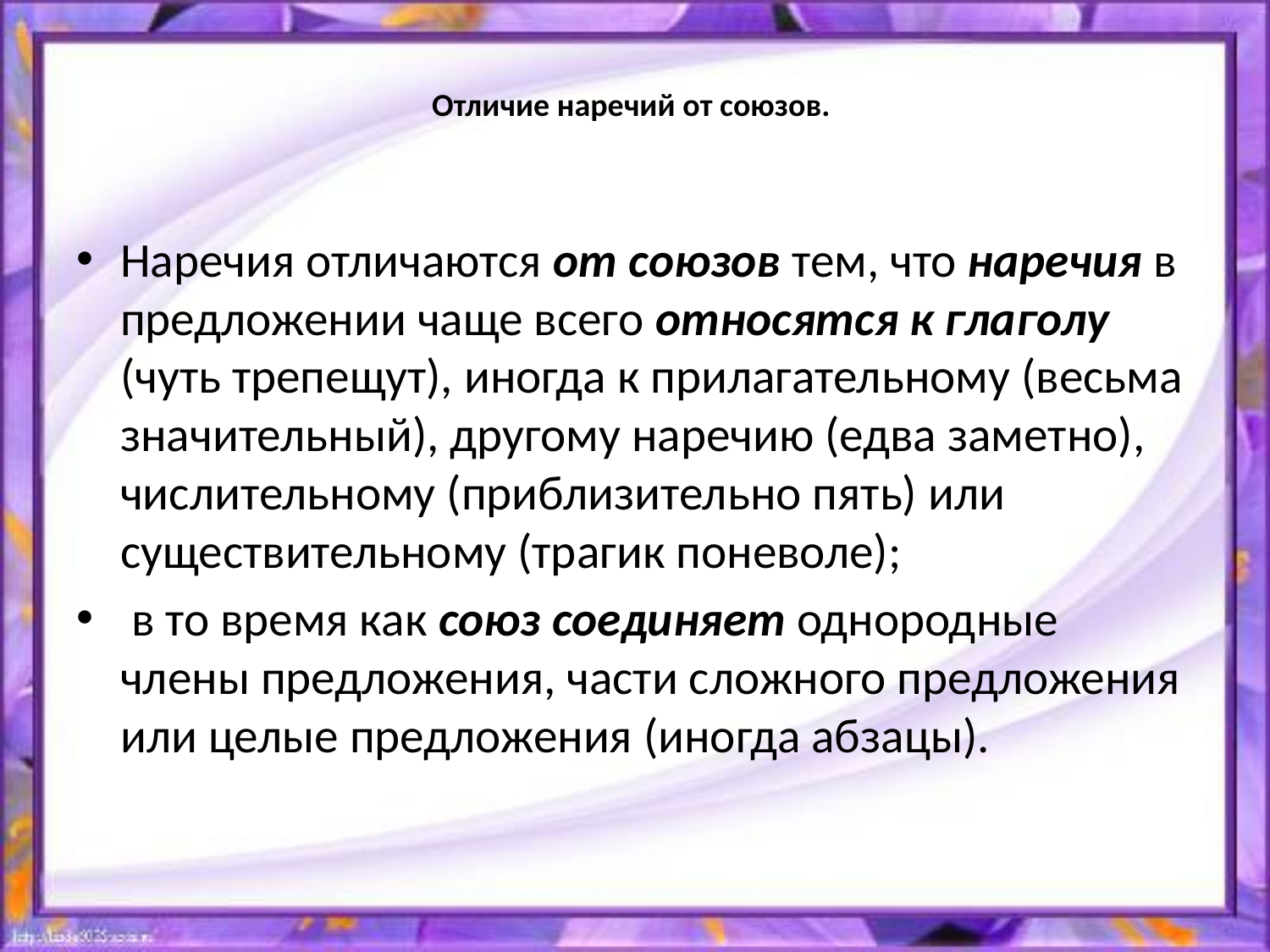

# Отличие наречий от союзов.
Наречия отличаются от союзов тем, что наречия в предложении чаще всего относятся к глаголу (чуть трепещут), иногда к прилагательному (весьма значительный), другому наречию (едва заметно), числительному (приблизительно пять) или существительному (трагик поневоле);
 в то время как союз соединяет однородные члены предложения, части сложного предложения или целые предложения (иногда абзацы).